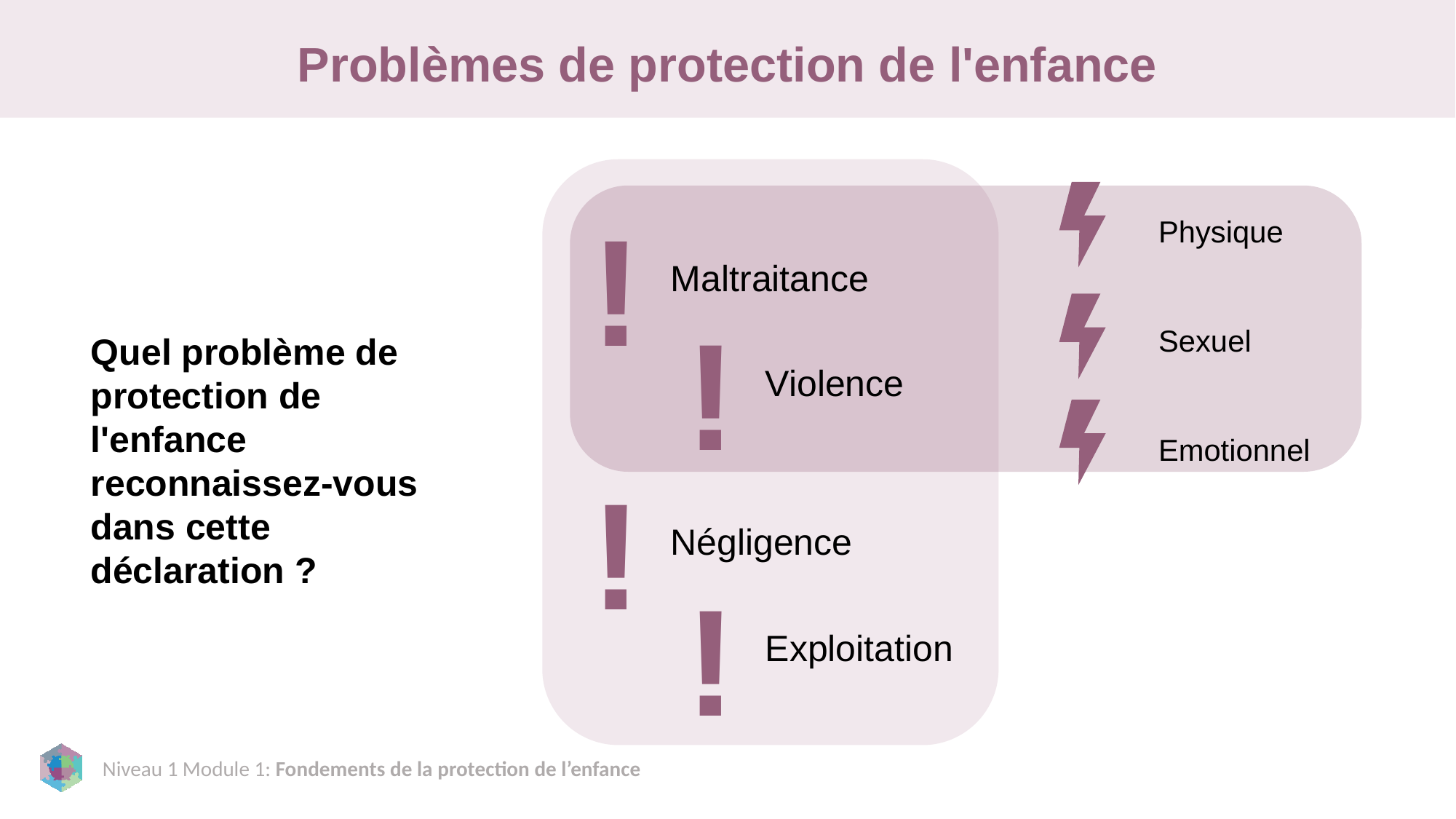

# Problèmes de protection de l'enfance

Physique

Sexuel

Emotionnel
!

Maltraitance
!

Quel problème de protection de l'enfance reconnaissez-vous dans cette déclaration ?
Violence

!
Négligence
!
Exploitation